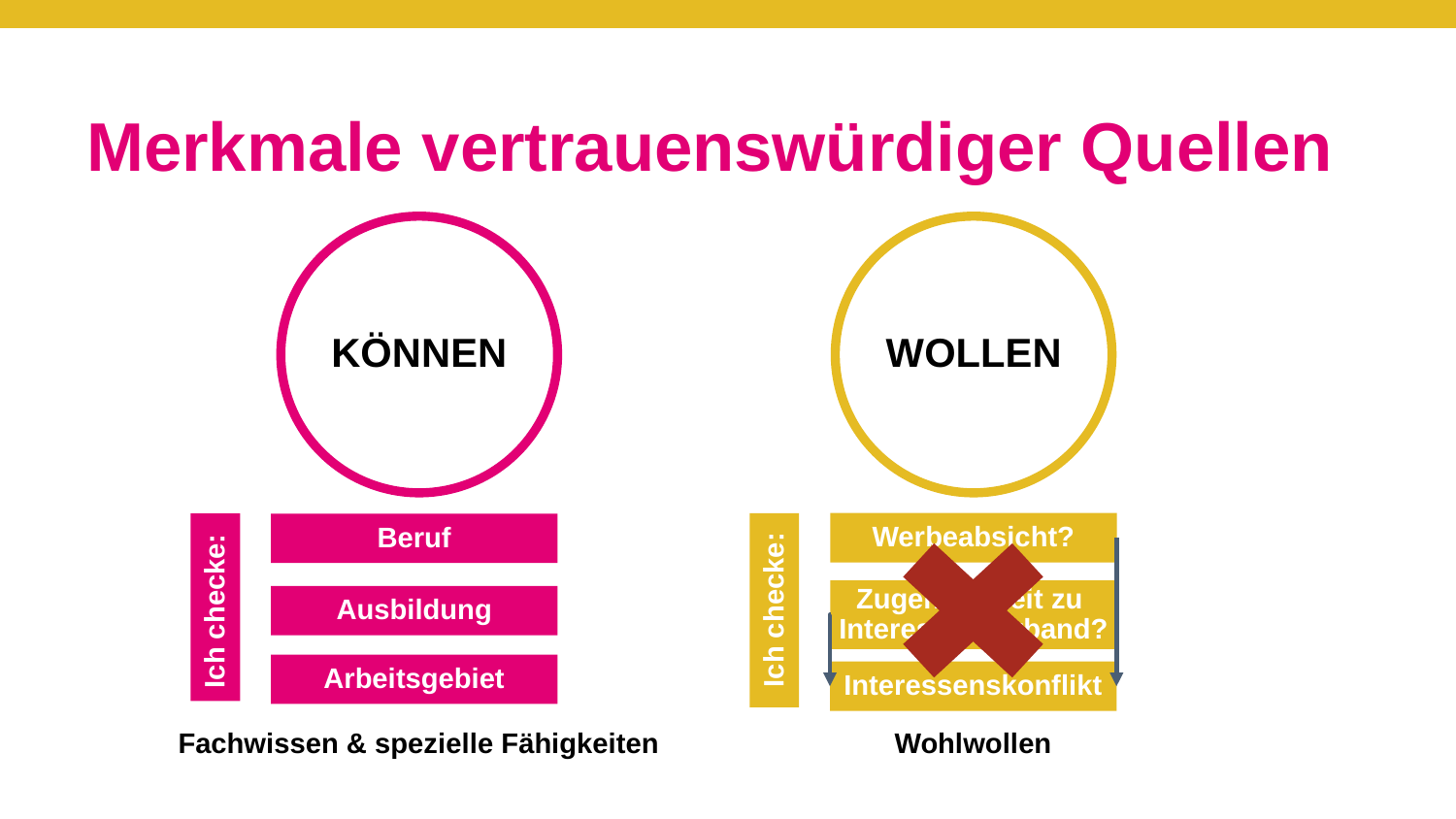

# Merkmale vertrauenswürdiger Quellen
KÖNNEN
WOLLEN
Werbeabsicht?
Beruf

Zugehörigkeit zu
Interessenverband?
Ich checke:
Ich checke:
Ausbildung
Arbeitsgebiet
Interessenskonflikt
Fachwissen & spezielle Fähigkeiten
Wohlwollen